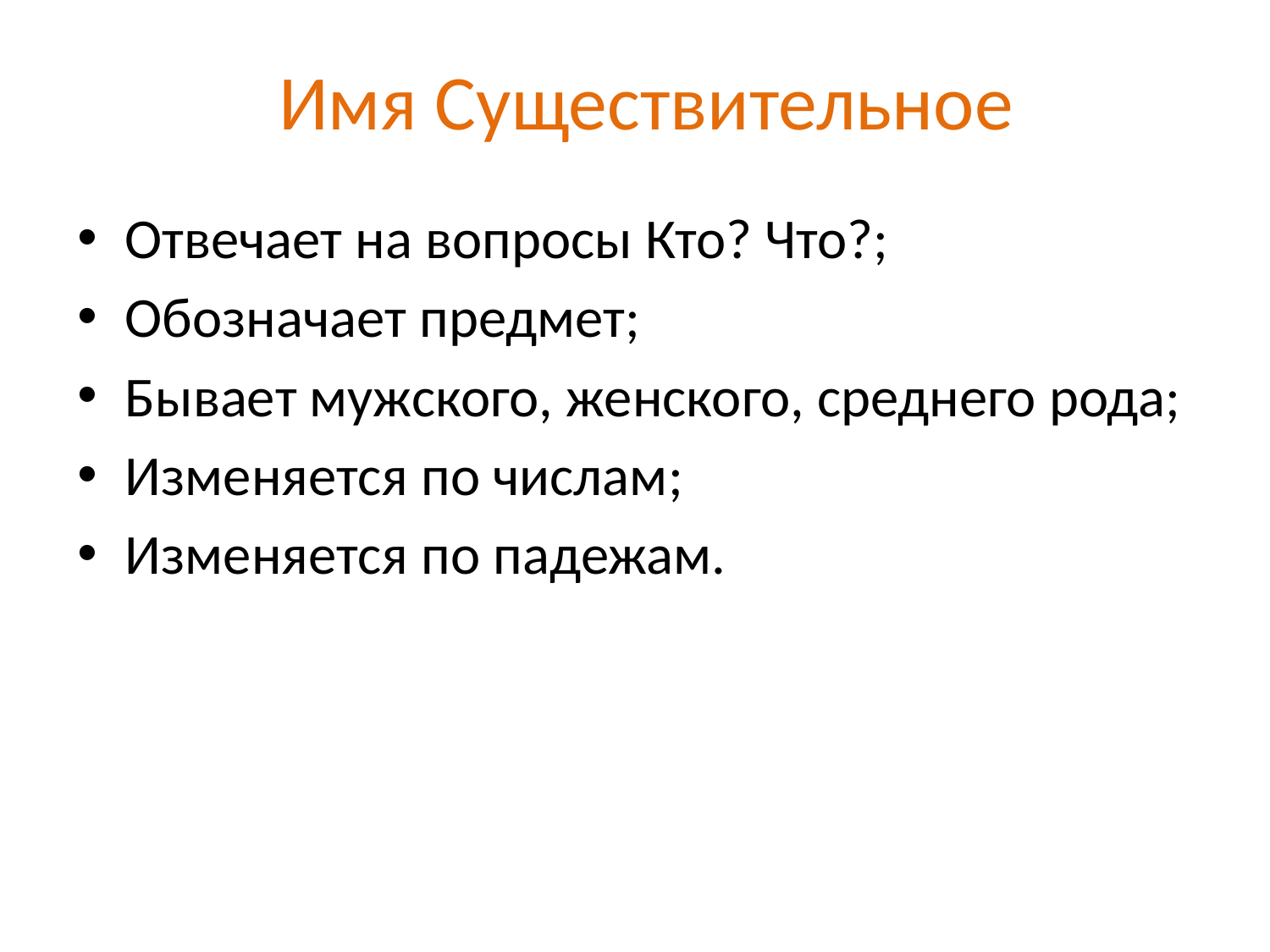

Имя Существительное
Отвечает на вопросы Кто? Что?;
Обозначает предмет;
Бывает мужского, женского, среднего рода;
Изменяется по числам;
Изменяется по падежам.